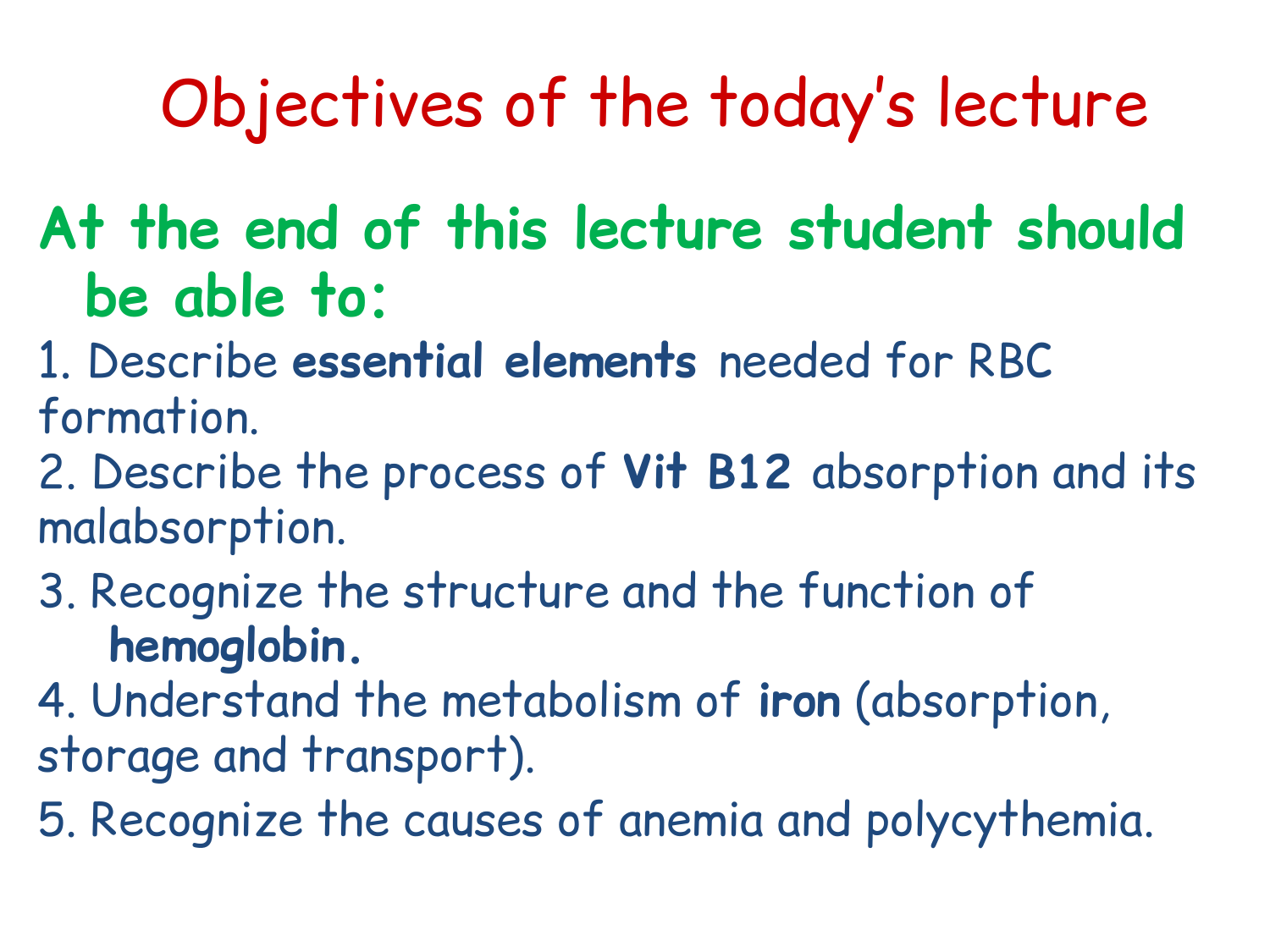

Objectives of the today’s lecture
At the end of this lecture student should be able to:
1. Describe essential elements needed for RBC formation.
2. Describe the process of Vit B12 absorption and its malabsorption.
3. Recognize the structure and the function of hemoglobin.
4. Understand the metabolism of iron (absorption, storage and transport).
5. Recognize the causes of anemia and polycythemia.